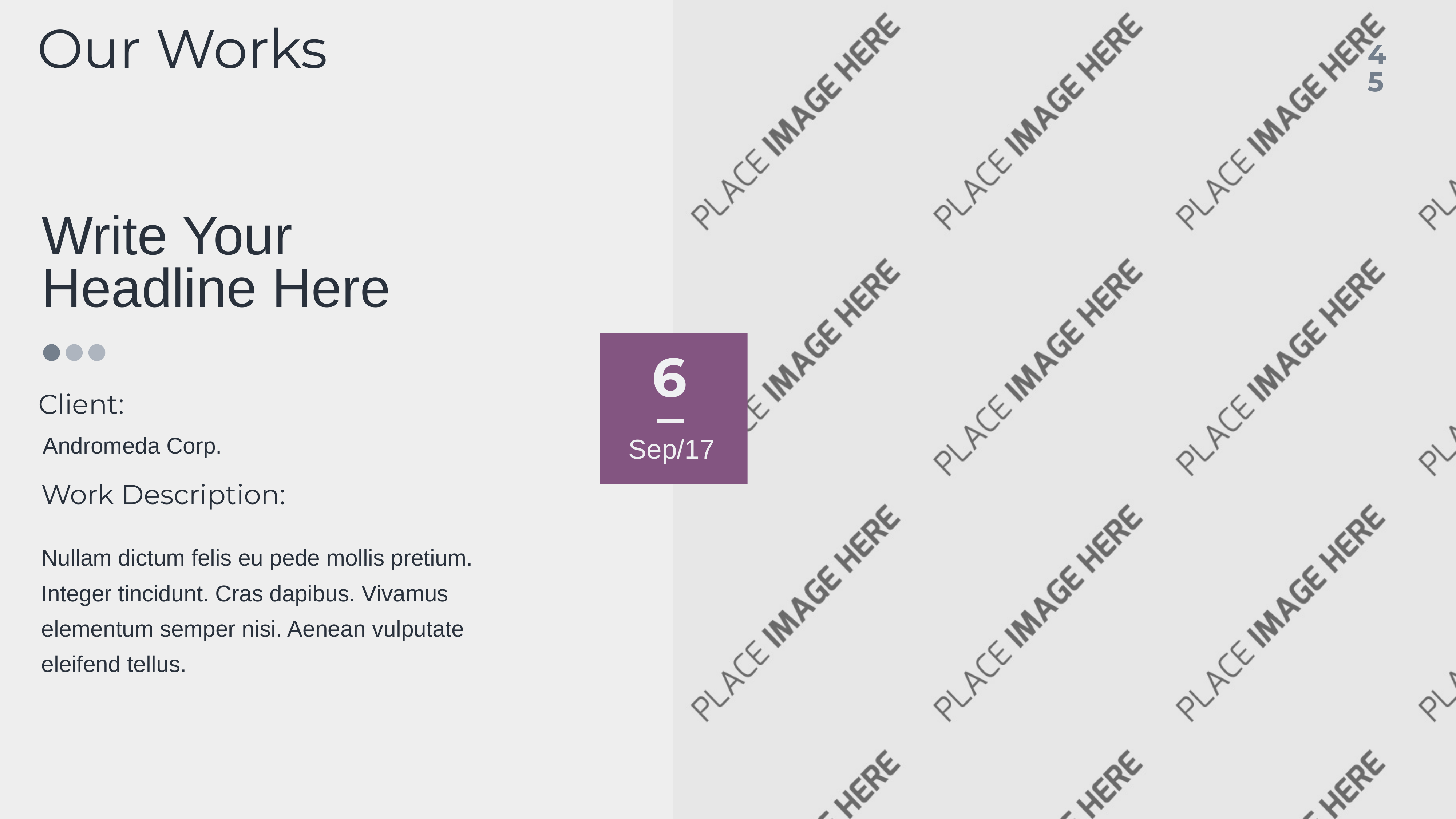

Our Works
45
Write Your Headline Here

6

Client:

Andromeda Corp.
Sep/17
Work Description:
Nullam dictum felis eu pede mollis pretium. Integer tincidunt. Cras dapibus. Vivamus elementum semper nisi. Aenean vulputate eleifend tellus.